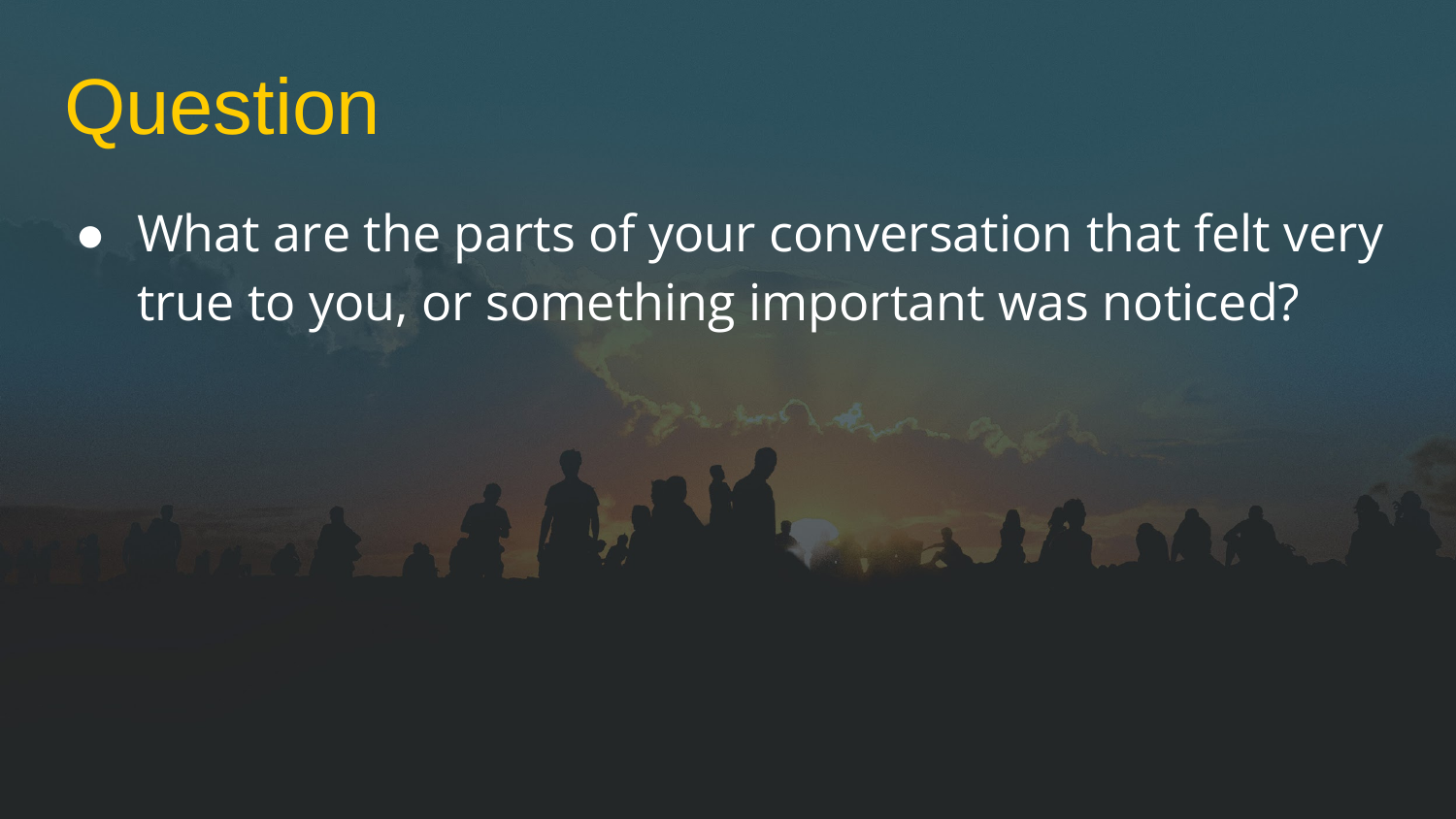

# Question
What are the parts of your conversation that felt very true to you, or something important was noticed?